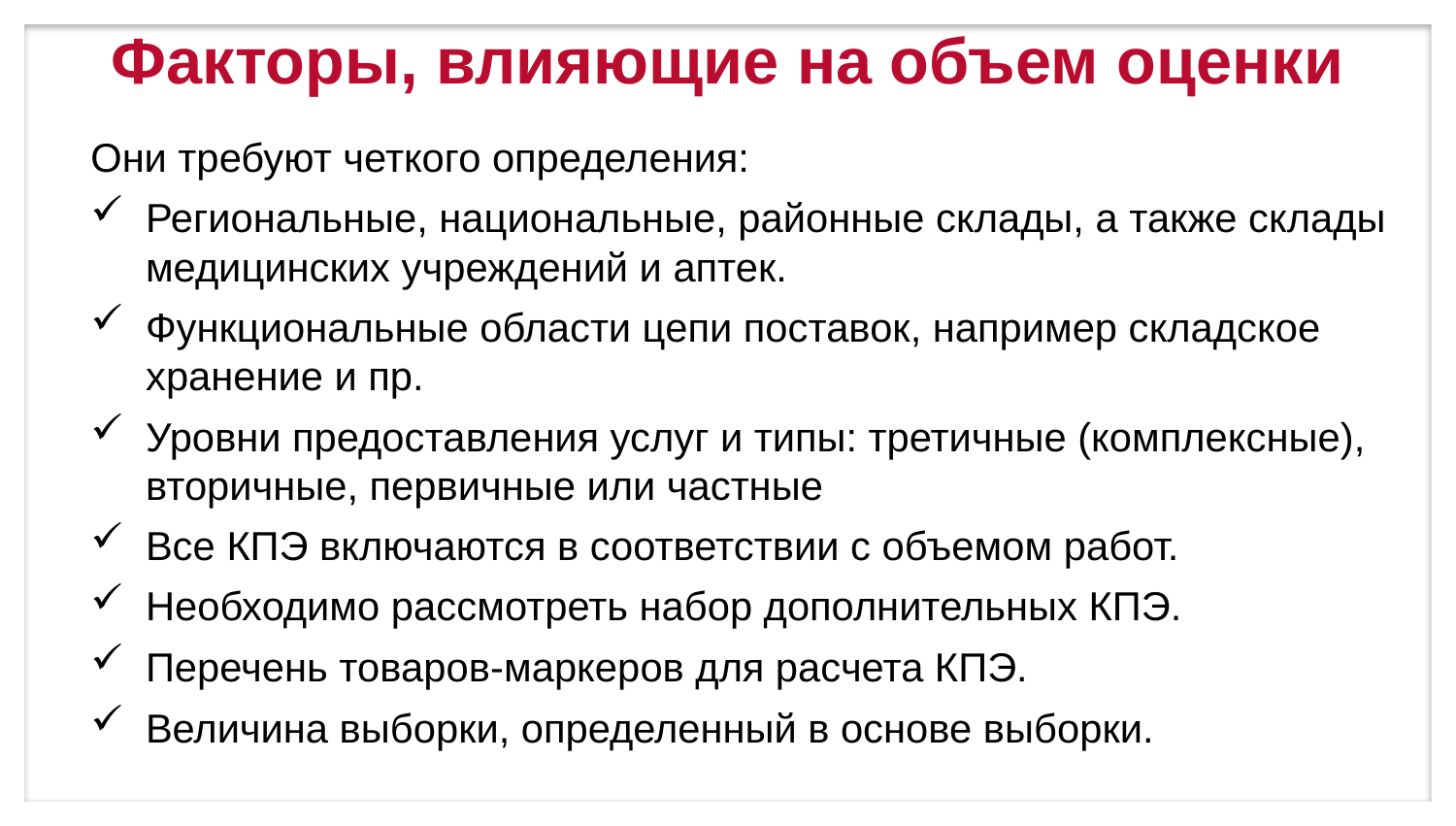

# Факторы, влияющие на объем оценки
Они требуют четкого определения:
Региональные, национальные, районные склады, а также склады медицинских учреждений и аптек.
Функциональные области цепи поставок, например складское хранение и пр.
Уровни предоставления услуг и типы: третичные (комплексные), вторичные, первичные или частные
Все КПЭ включаются в соответствии с объемом работ.
Необходимо рассмотреть набор дополнительных КПЭ.
Перечень товаров-маркеров для расчета КПЭ.
Величина выборки, определенный в основе выборки.